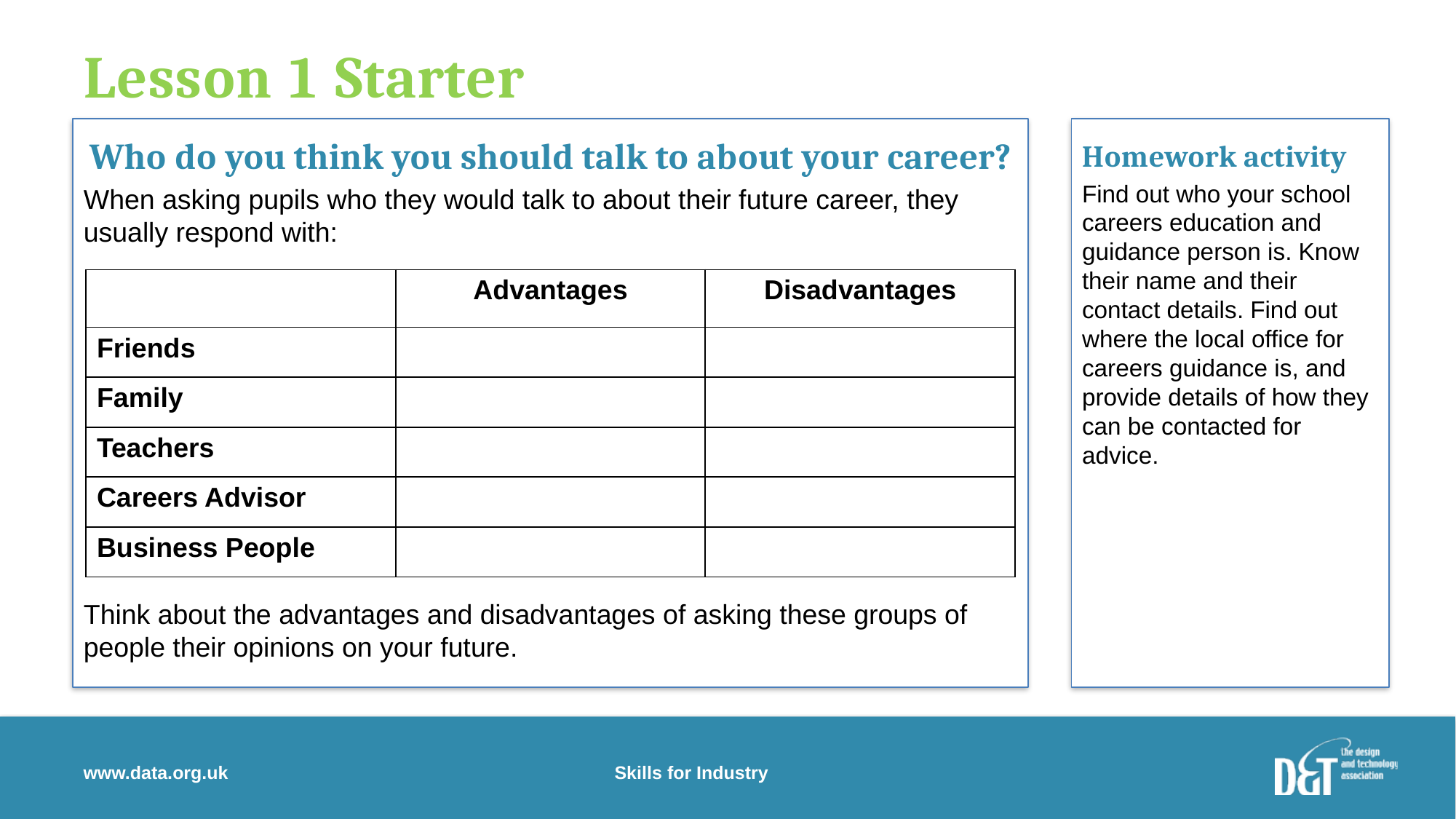

# Lesson 1 Starter

Who do you think you should talk to about your career?
When asking pupils who they would talk to about their future career, they usually respond with:

Think about the advantages and disadvantages of asking these groups of people their opinions on your future.

Homework activity
Find out who your school careers education and guidance person is. Know their name and their contact details. Find out where the local office for careers guidance is, and provide details of how they can be contacted for advice.
|  | Advantages | Disadvantages |
| --- | --- | --- |
| Friends |  |  |
| Family |  |  |
| Teachers |  |  |
| Careers Advisor |  |  |
| Business People |  |  |